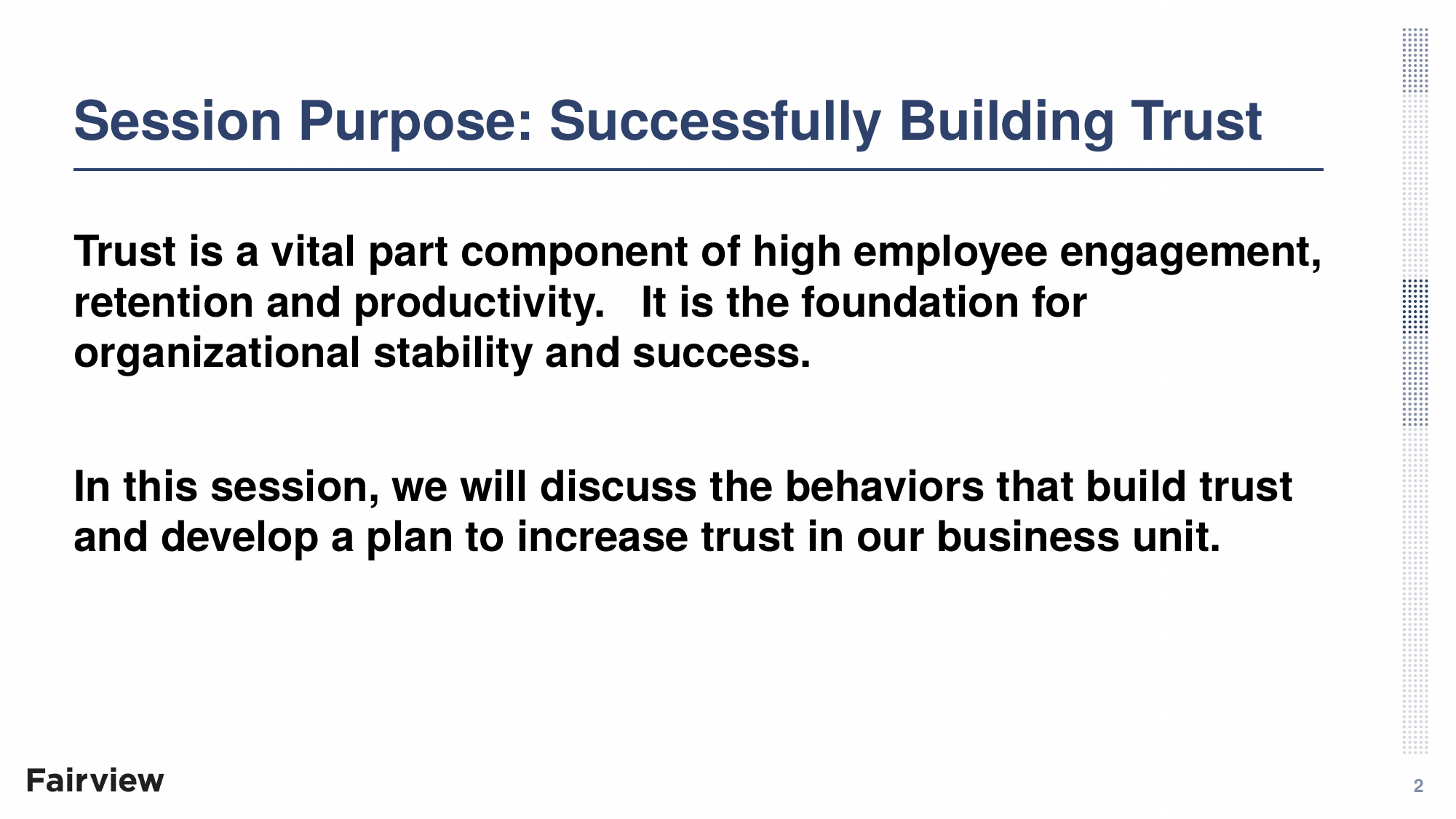

# Session Purpose: Successfully Building Trust
Trust is a vital part component of high employee engagement, retention and productivity.   It is the foundation for organizational stability and success.

In this session, we will discuss the behaviors that build trust and develop a plan to increase trust in our business unit.

2